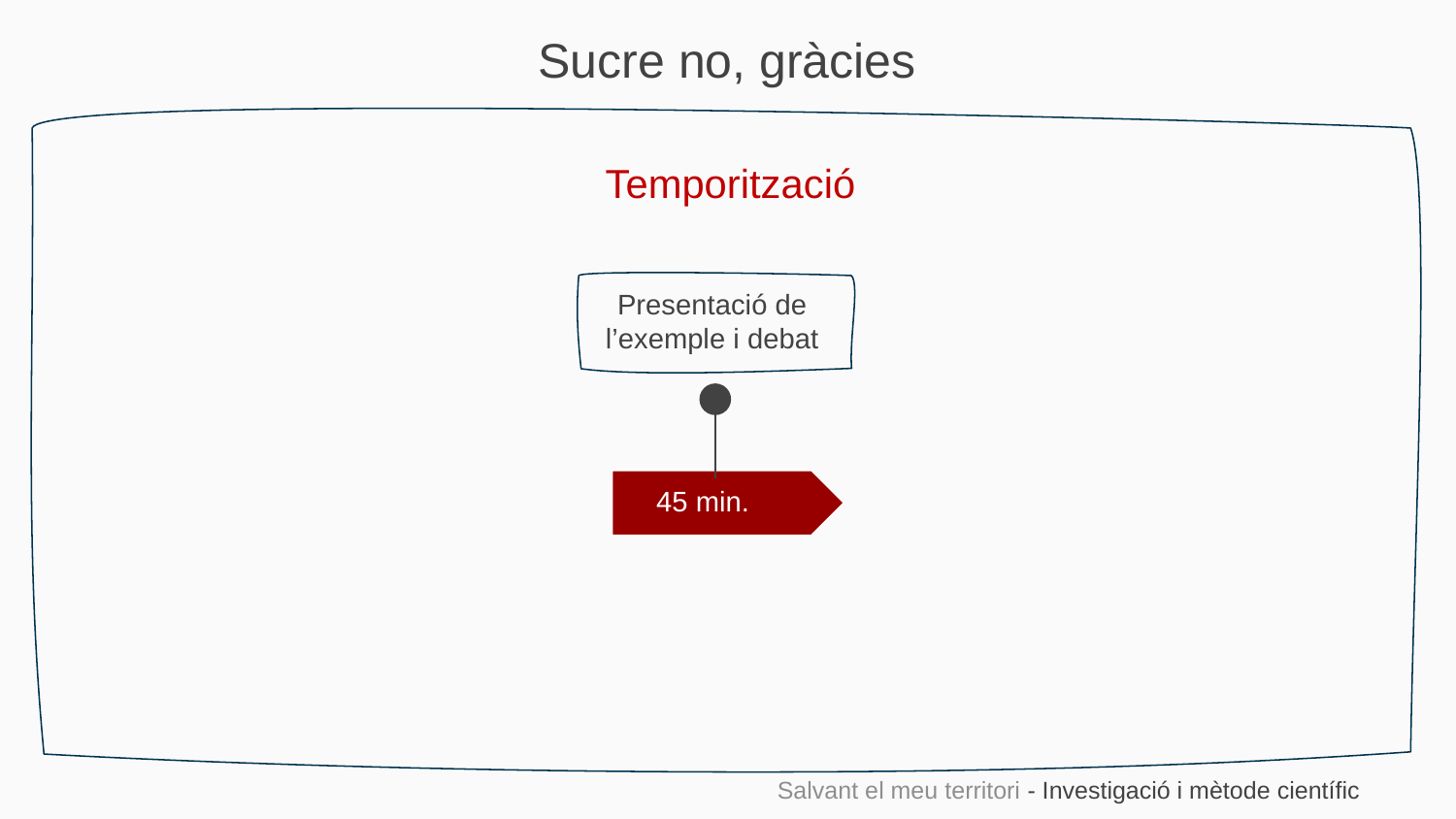

Sucre no, gràcies

Temporització
Presentació de l’exemple i debat

45 min.

Salvant el meu territori - Investigació i mètode científic